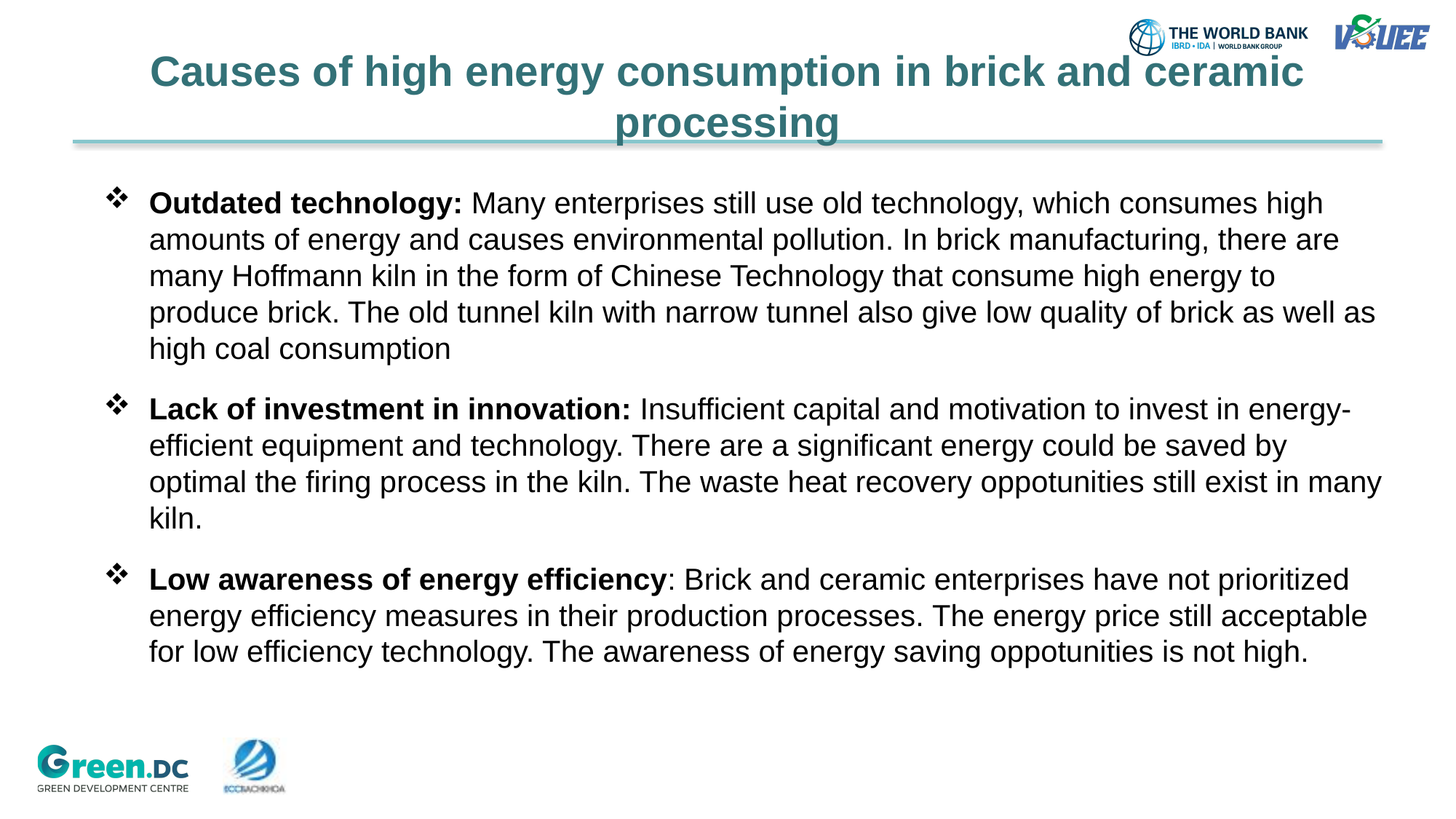

# Causes of high energy consumption in brick and ceramic processing
Outdated technology: Many enterprises still use old technology, which consumes high amounts of energy and causes environmental pollution. In brick manufacturing, there are many Hoffmann kiln in the form of Chinese Technology that consume high energy to produce brick. The old tunnel kiln with narrow tunnel also give low quality of brick as well as high coal consumption
Lack of investment in innovation: Insufficient capital and motivation to invest in energy-efficient equipment and technology. There are a significant energy could be saved by optimal the firing process in the kiln. The waste heat recovery oppotunities still exist in many kiln.
Low awareness of energy efficiency: Brick and ceramic enterprises have not prioritized energy efficiency measures in their production processes. The energy price still acceptable for low efficiency technology. The awareness of energy saving oppotunities is not high.